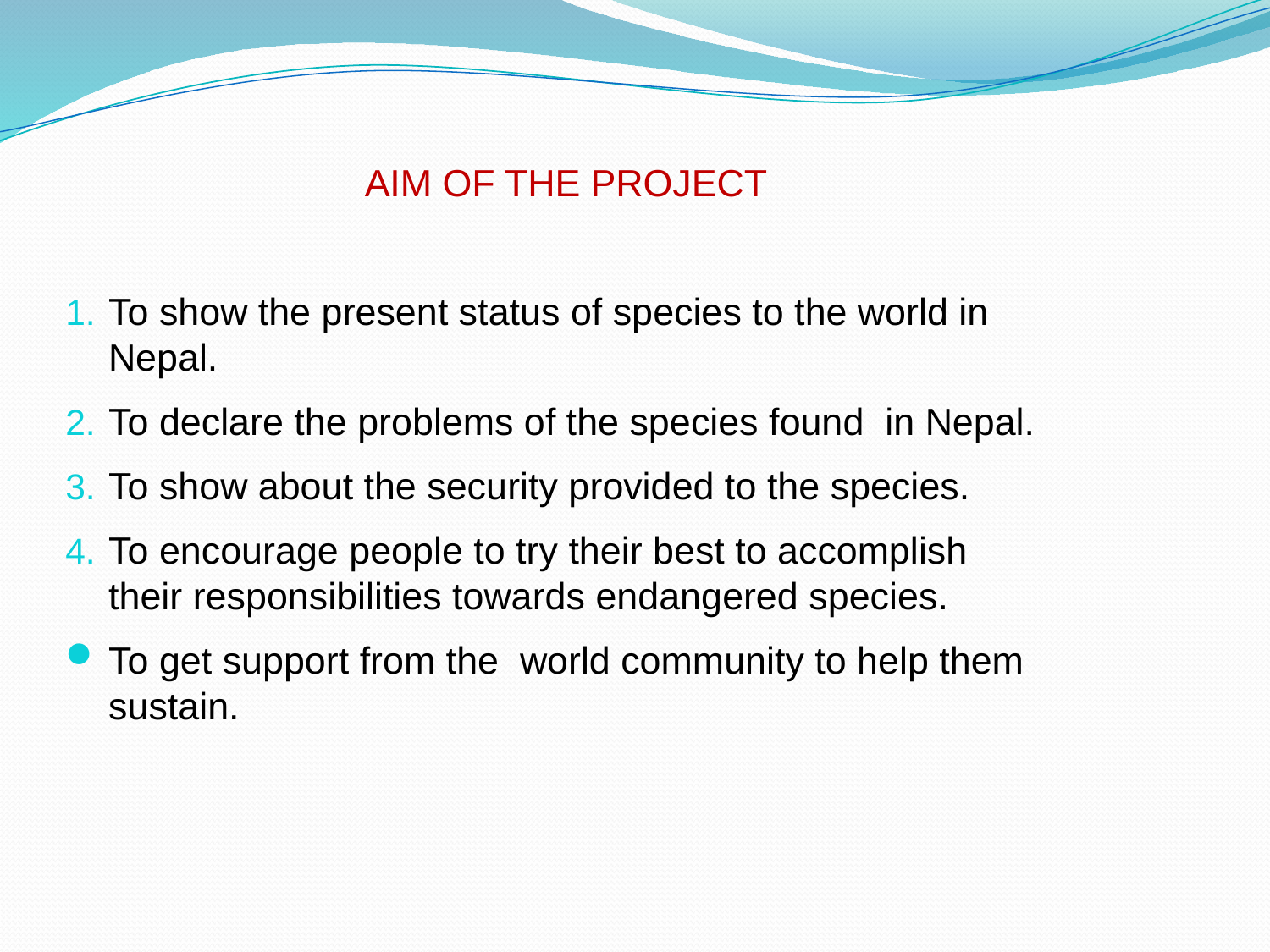

AIM OF THE PROJECT

To show the present status of species to the world in Nepal.
To declare the problems of the species found  in Nepal.
To show about the security provided to the species.
To encourage people to try their best to accomplish their responsibilities towards endangered species.
To get support from the  world community to help them sustain.